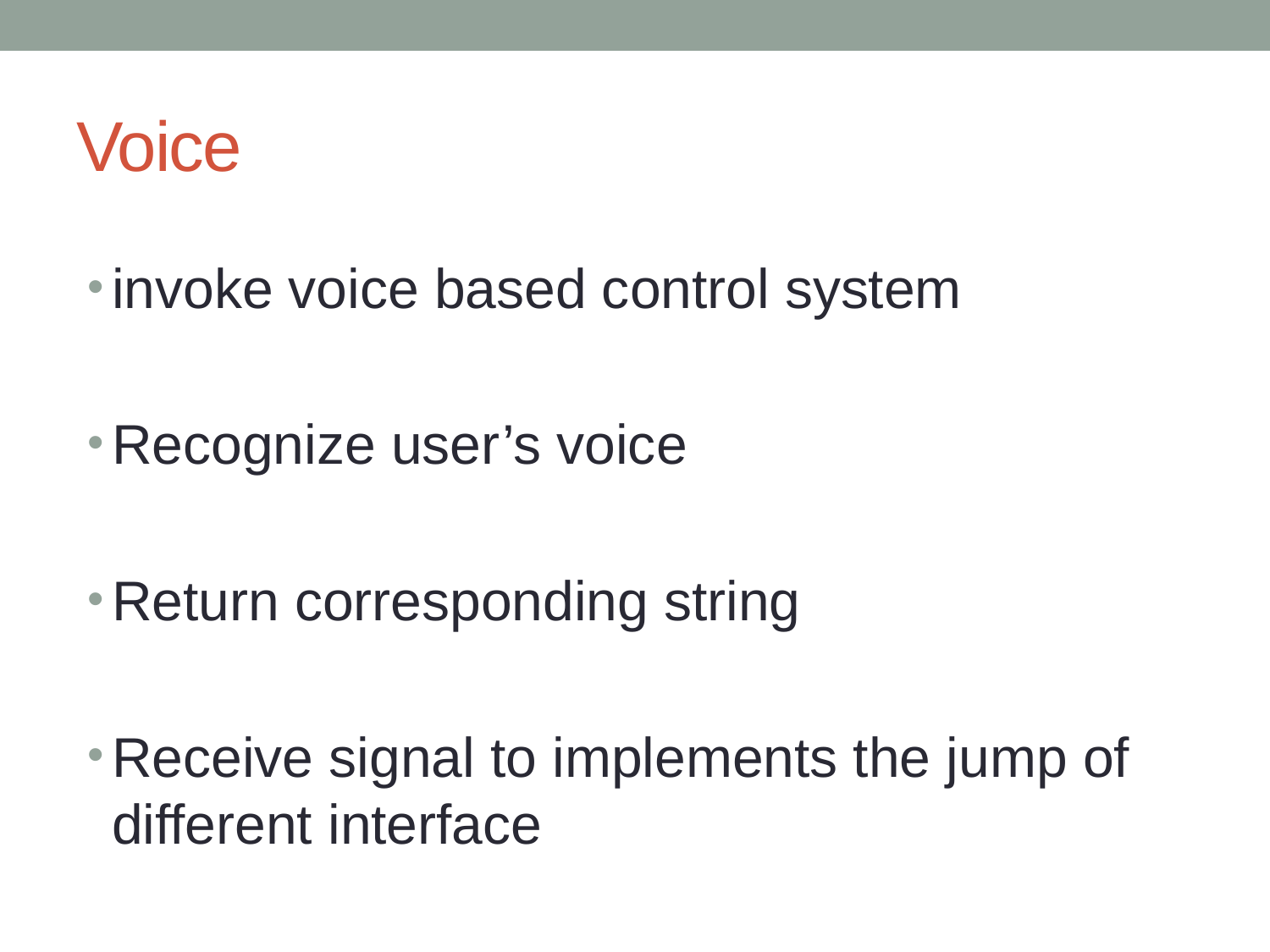

# Voice
invoke voice based control system

Recognize user’s voice

Return corresponding string

Receive signal to implements the jump of different interface